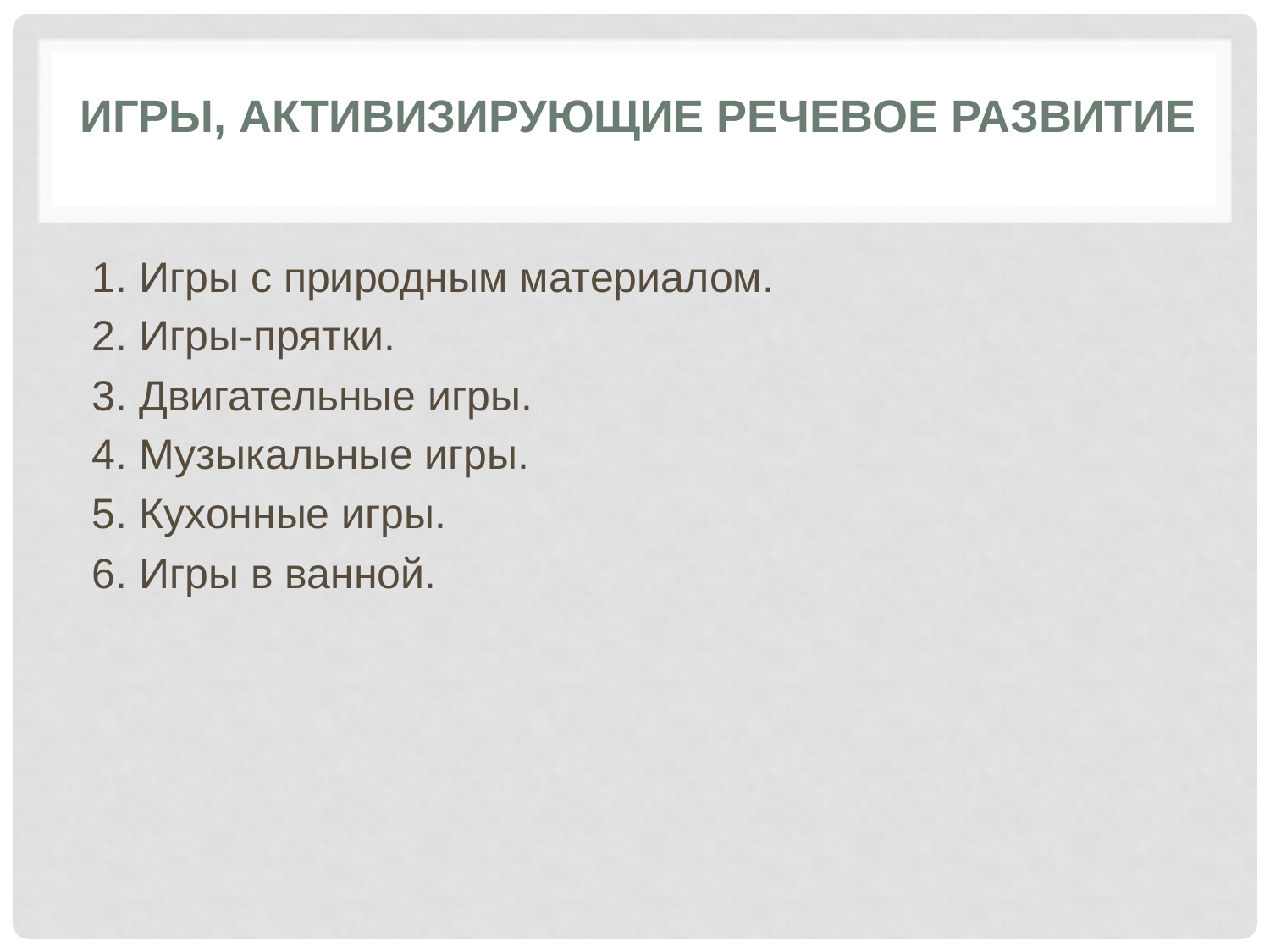

# Игры, активизирующие речевое развитие
1. Игры с природным материалом.
2. Игры-прятки.
3. Двигательные игры.
4. Музыкальные игры.
5. Кухонные игры.
6. Игры в ванной.